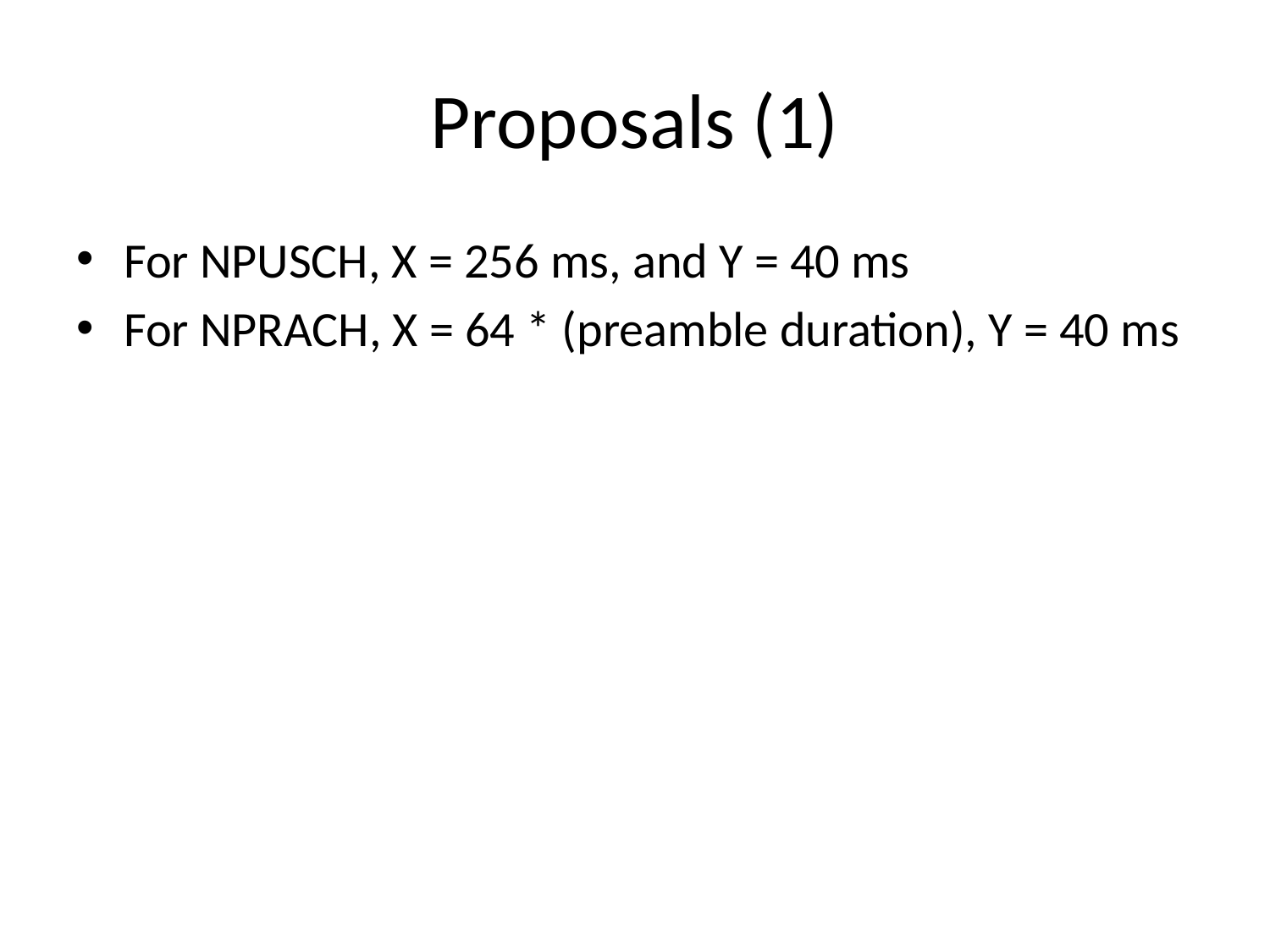

# Proposals (1)
For NPUSCH, X = 256 ms, and Y = 40 ms
For NPRACH, X = 64 * (preamble duration), Y = 40 ms